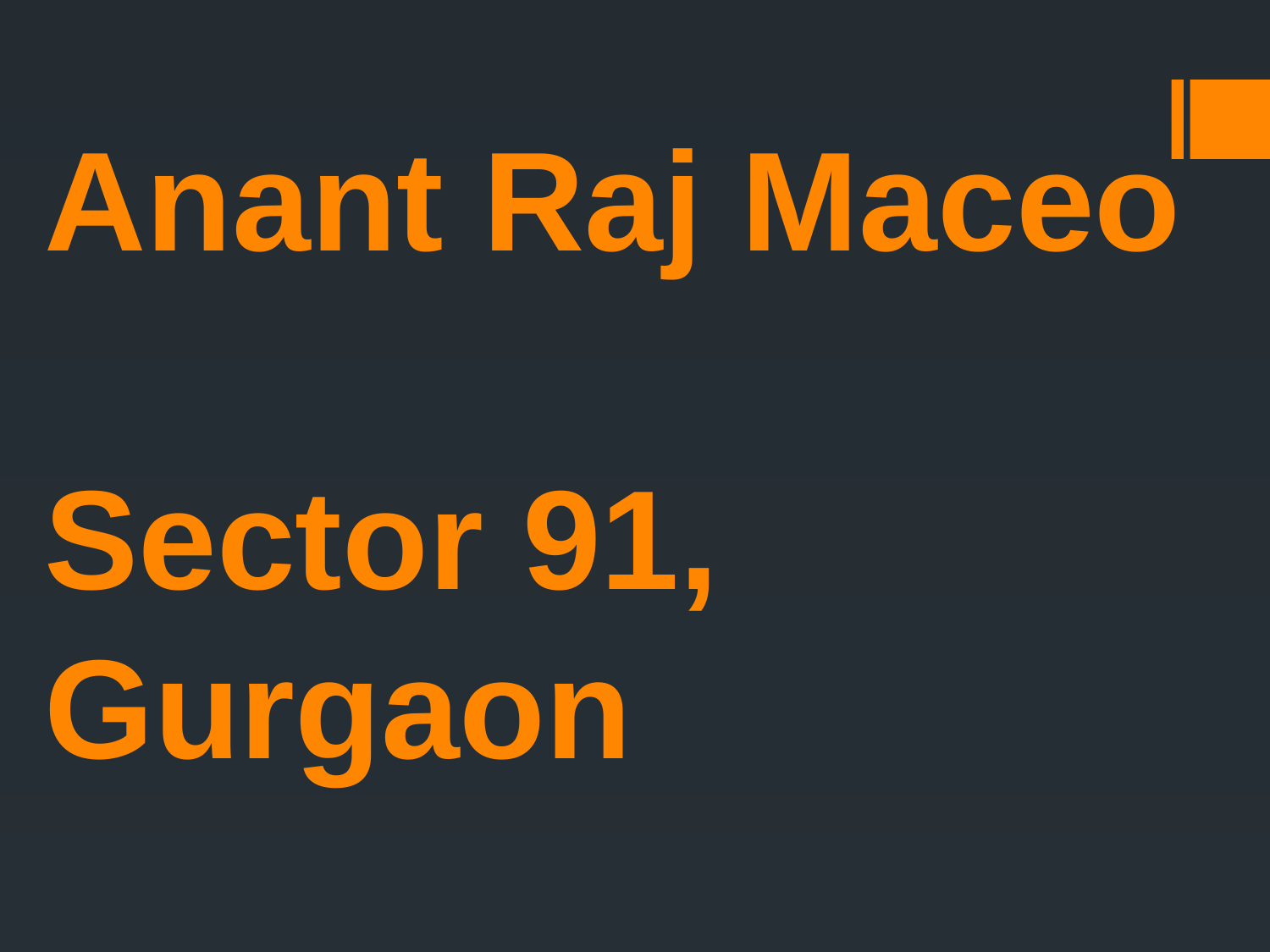

# Anant Raj Maceo Sector 91, Gurgaon